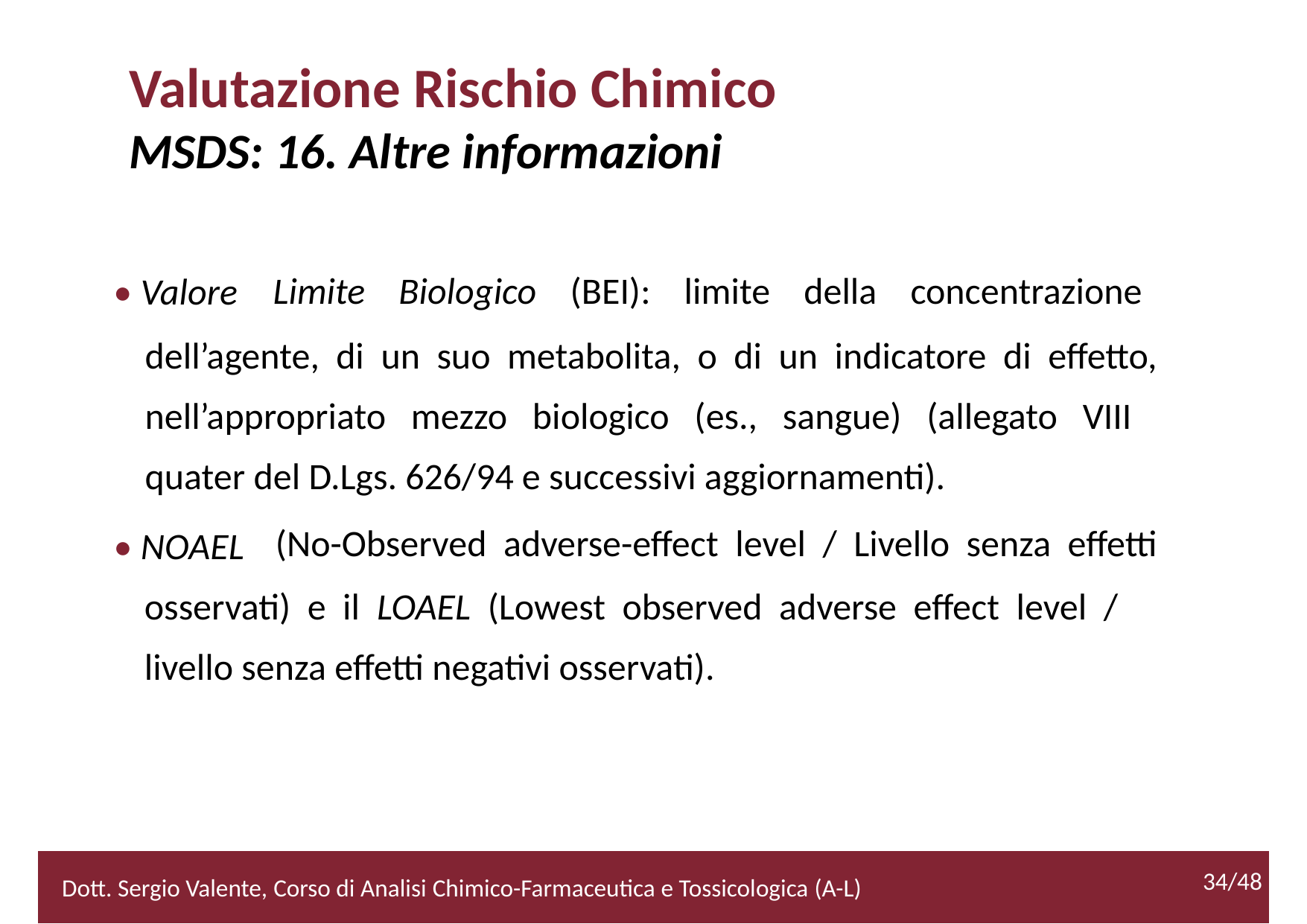

Valutazione Rischio Chimico
MSDS: 16. Altre informazioni
• Valore
Limite    Biologico    (BEI):    limite    della    concentrazione
dell’agente,  di  un  suo  metabolita,  o  di  un  indicatore  di  effetto,

nell’appropriato   mezzo   biologico   (es.,   sangue)   (allegato   VIII

quater del D.Lgs. 626/94 e successivi aggiornamenti).
• NOAEL
(No-Observed  adverse-effect  level  /  Livello  senza  effetti
osservati)  e  il  LOAEL  (Lowest  observed  adverse  effect  level  /

livello senza effetti negativi osservati).

34/48
2/52
Dott. Sergio Valente, Corso di Analisi Chimico-Farmaceutica e Tossicologica (A-L)